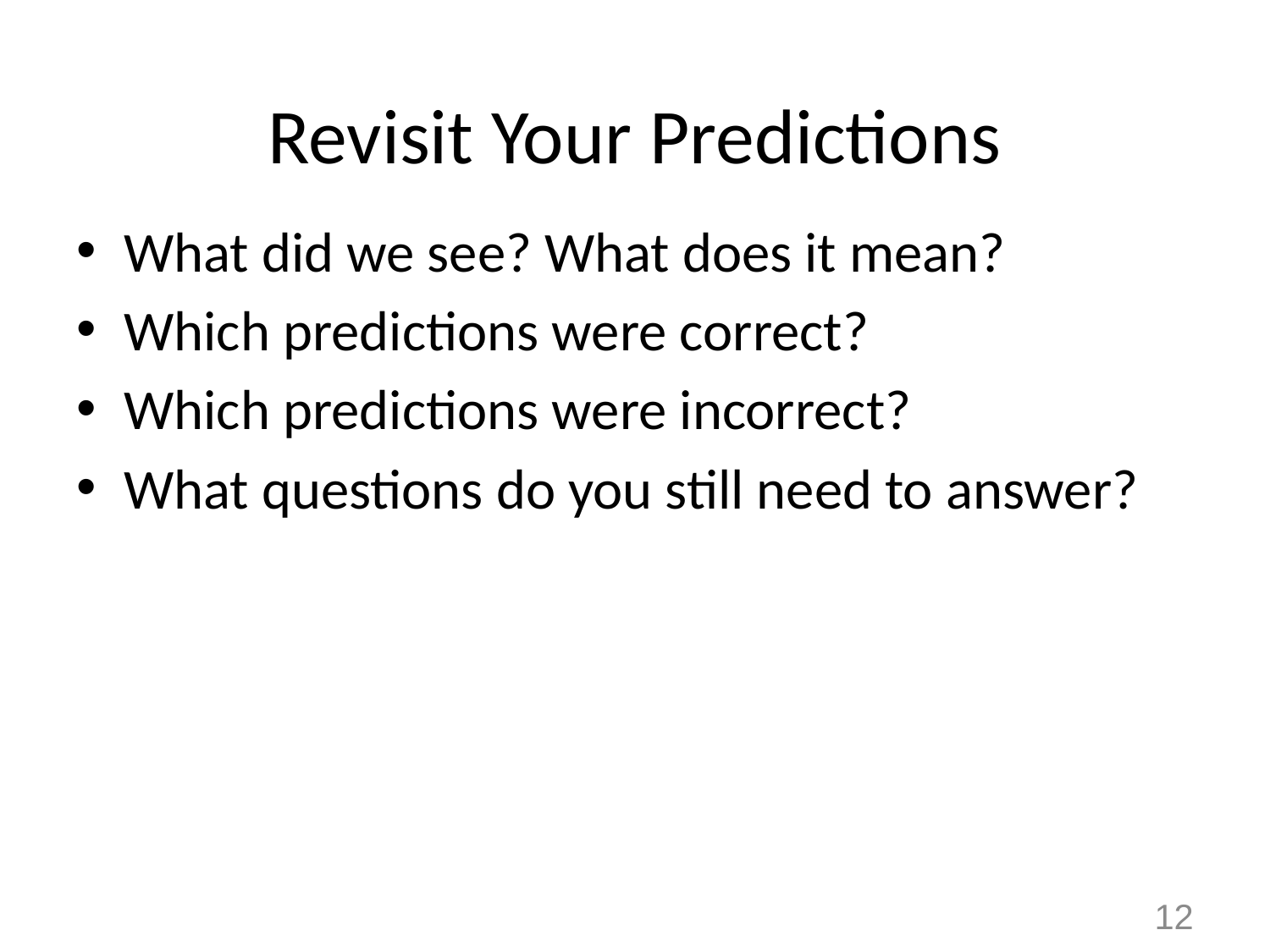

# Revisit Your Predictions
What did we see? What does it mean?
Which predictions were correct?
Which predictions were incorrect?
What questions do you still need to answer?
12